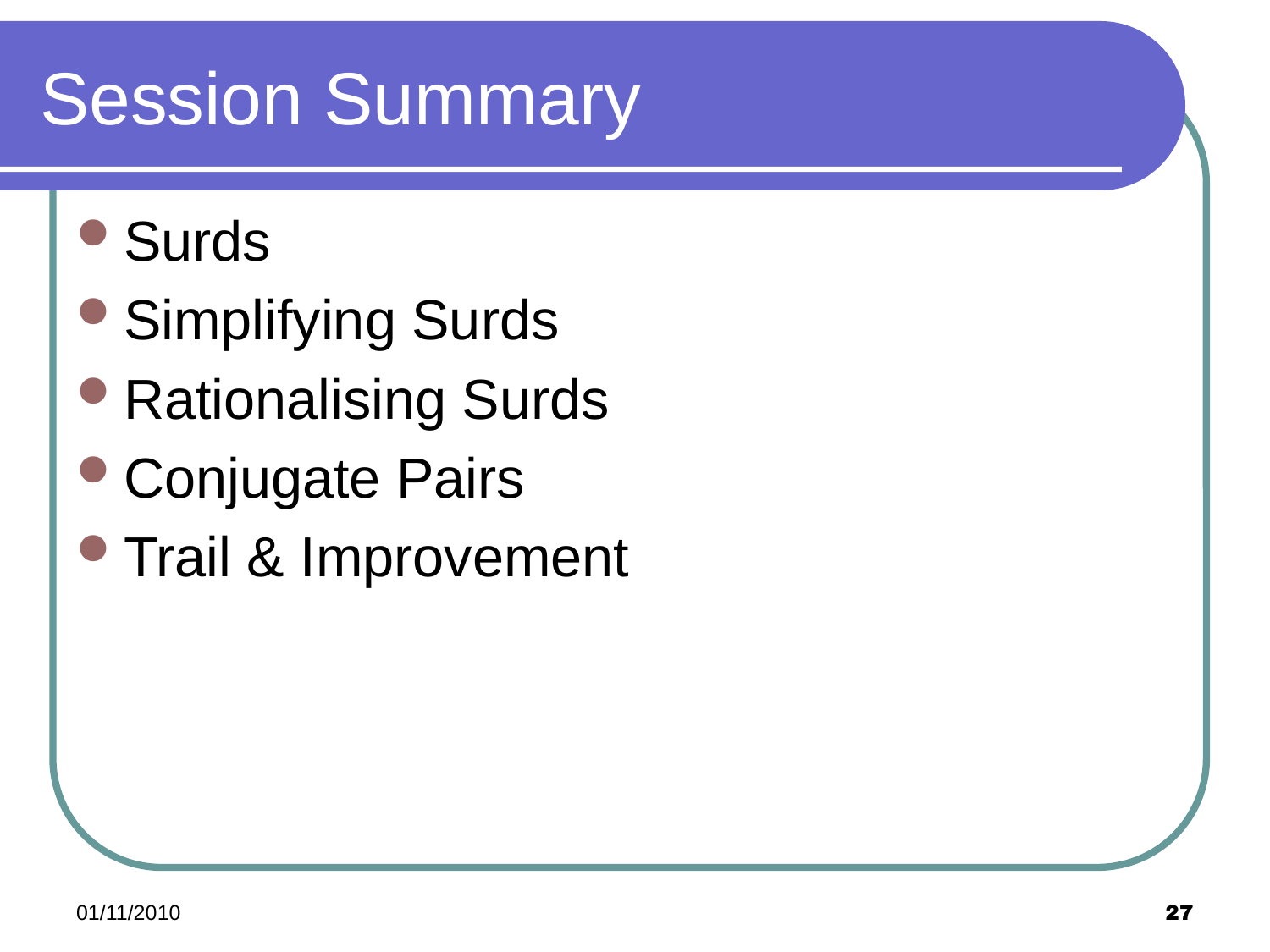

# Session Summary
Surds
Simplifying Surds
Rationalising Surds
Conjugate Pairs
Trail & Improvement
01/11/2010
27